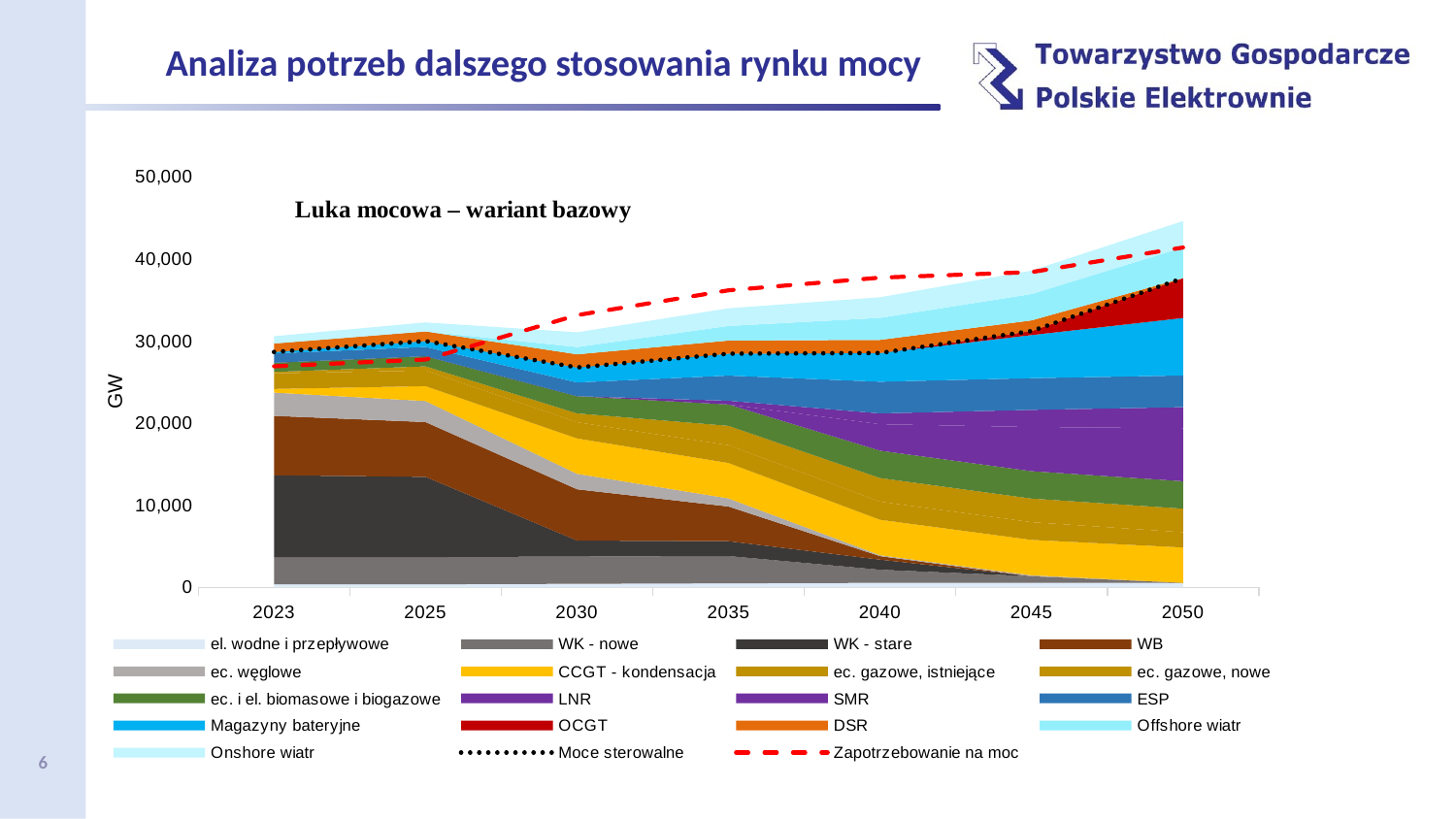

Analiza potrzeb dalszego stosowania rynku mocy

### Chart

| Category | el. wodne i przepływowe | WK - nowe | WK - stare | WB | ec. węglowe | CCGT - kondensacja | ec. gazowe, istniejące | ec. gazowe, nowe | ec. i el. biomasowe i biogazowe | LNR | SMR | ESP | Magazyny bateryjne | OCGT | DSR | Offshore wiatr | Onshore wiatr | Moce sterowalne | Zapotrzebowanie na moc |
|---|---|---|---|---|---|---|---|---|---|---|---|---|---|---|---|---|---|---|---|
| 2023 | 392.0 | 3321.7799946903656 | 9966.814047436428 | 7238.615104487201 | 2839.2 | 443.94 | 1900.1999999999998 | 169.79999999999998 | 1118.6 | 0.0 | 0.0 | 1130.4 | 182.0 | 0.0 | 1035.0 | 0.0 | 887.6 | 28703.349146613993 | 26961.104307200003 |
| 2025 | 392.0 | 3321.7799946903656 | 9774.85604743643 | 6679.43777329749 | 2562.0 | 1815.94 | 1900.1999999999998 | 509.4 | 1236.75 | 0.0 | 0.0 | 1130.4 | 709.0999999999999 | 0.0 | 1183.0 | 0.0 | 1094.0 | 30031.863815424287 | 27786.724807200004 |
| 2030 | 452.0 | 3321.7799946903656 | 1947.0669273743017 | 6251.93777329749 | 1881.8749999999998 | 4312.98 | 1979.3749999999995 | 1075.6249999999998 | 2099.5 | 0.0 | 0.0 | 1667.2 | 1832.6 | 0.0 | 1600.0 | 885.0 | 1794.0 | 26821.939695362158 | 33194.118800000004 |
| 2035 | 512.0 | 3321.7799946903656 | 1812.6549273743017 | 4221.588467741935 | 991.3749999999995 | 4312.98 | 2177.312499999999 | 2358.1249999999986 | 2603.5499999999997 | 0.0 | 456.0 | 3059.2000000000003 | 2666.2999999999997 | 0.0 | 1600.0 | 1782.75 | 2147.0 | 28492.865889806602 | 36216.2855 |
| 2040 | 572.0 | 1599.135 | 1228.3380000000002 | 424.08000000000004 | 118.99999999999999 | 4312.98 | 2208.5 | 2872.1 | 3339.65 | 3234.0 | 1311.0 | 3859.2000000000003 | 3500.0 | 0.0 | 1600.0 | 2682.75 | 2500.0 | 28579.982999999997 | 37760.5866 |
| 2045 | 572.0 | 799.5675 | 0.0 | 0.0 | 118.99999999999999 | 4312.98 | 2160.8999999999996 | 2872.1 | 3339.65 | 5390.0 | 2090.0 | 3859.2000000000003 | 5250.0 | 485.0 | 1300.0 | 3216.2999999999997 | 2853.0 | 31250.397500000003 | 38441.4115 |
| 2050 | 572.0 | 0.0 | 0.0 | 0.0 | 0.0 | 4312.98 | 1855.6999999999998 | 2872.1 | 3339.65 | 6468.0 | 2565.0 | 3859.2000000000003 | 7000.0 | 4850.0 | 0.0 | 3750.0 | 3206.0 | 37694.630000000005 | 41430.3768 |
6